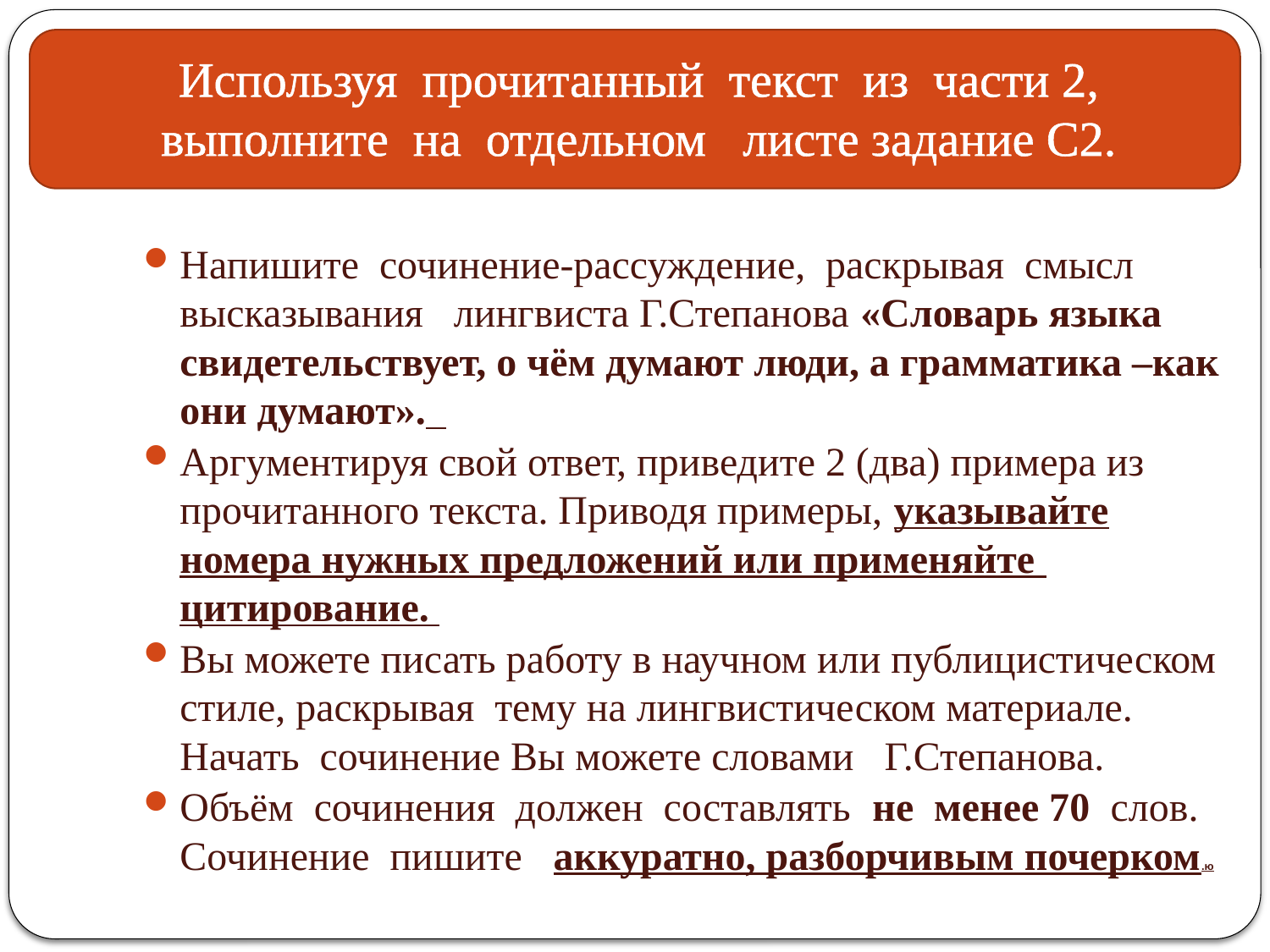

# Используя  прочитанный  текст  из  части 2,  выполните  на  отдельном   листе задание С2.

Напишите  сочинение-рассуждение,  раскрывая  смысл  высказывания   лингвиста Г.Степанова «Словарь языка свидетельствует, о чём думают люди, а грамматика –как они думают».
Аргументируя свой ответ, приведите 2 (два) примера из прочитанного текста. Приводя примеры, указывайте номера нужных предложений или применяйте  цитирование.
Вы можете писать работу в научном или публицистическом стиле, раскрывая  тему на лингвистическом материале. Начать  сочинение Вы можете словами   Г.Степанова.
Объём  сочинения  должен  составлять  не  менее 70  слов. Сочинение  пишите   аккуратно, разборчивым почерком.ю